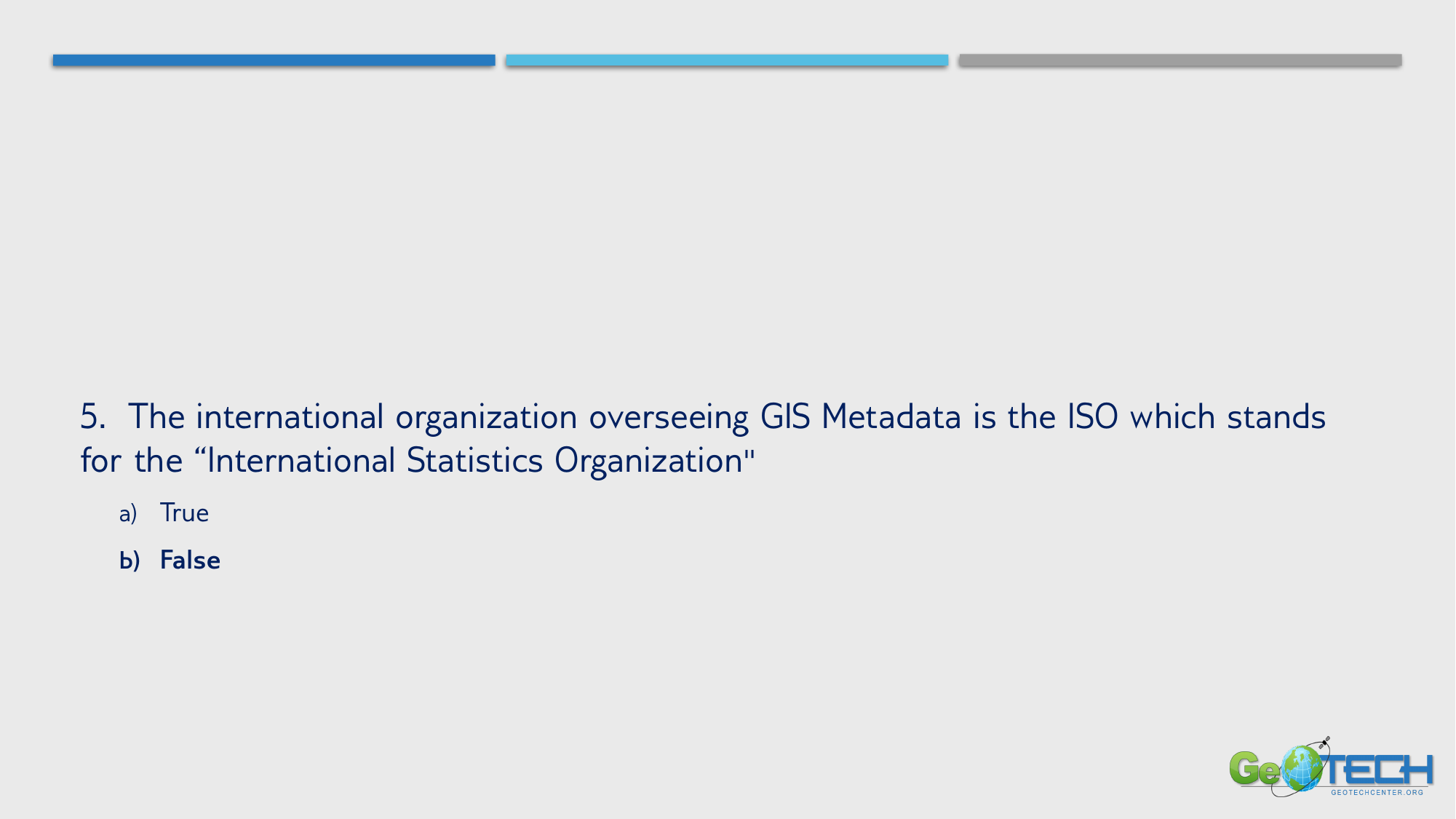

5.  The international organization overseeing GIS Metadata is the ISO which stands for the “International Statistics Organization"
True
False